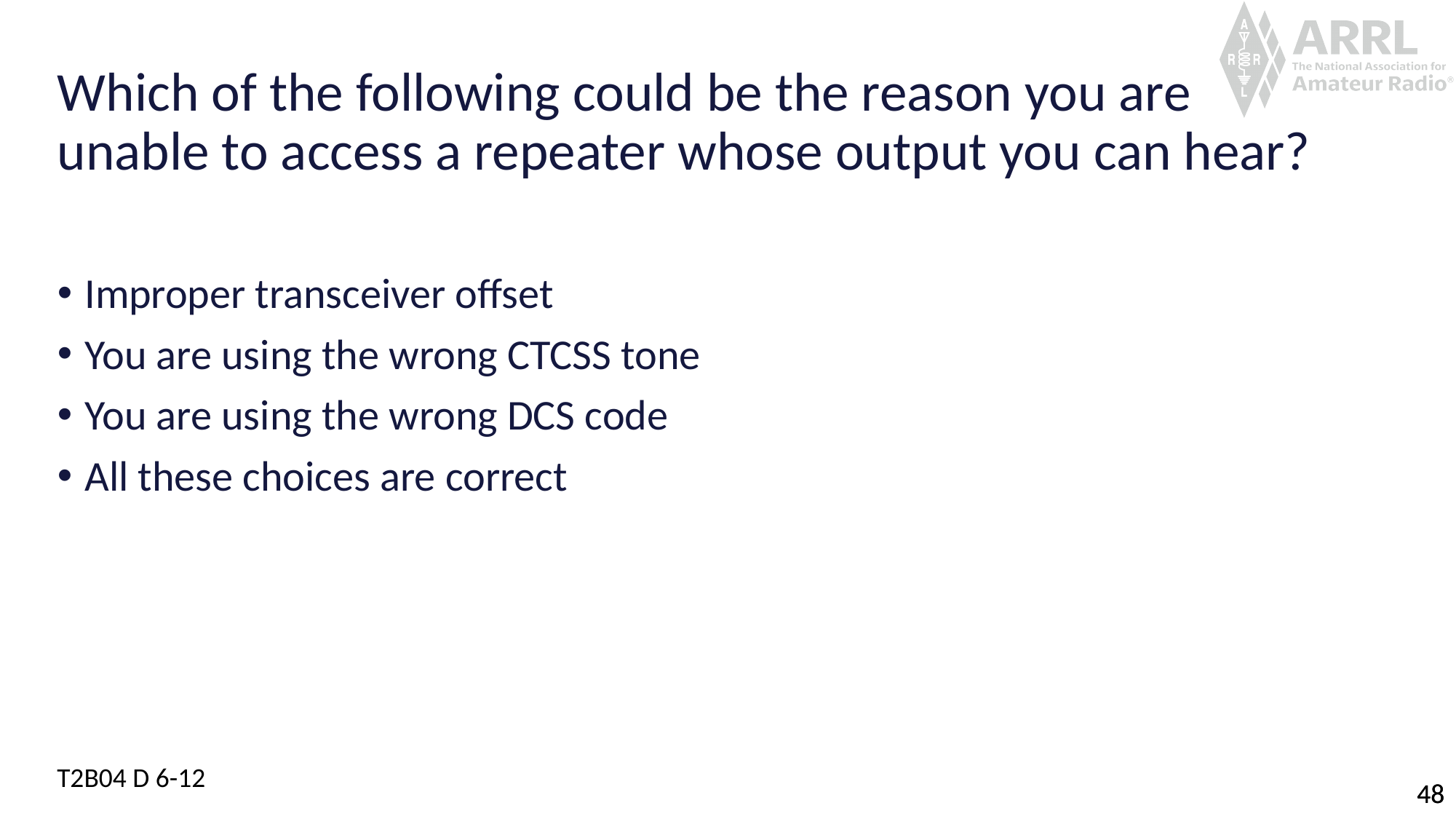

# Which of the following could be the reason you are unable to access a repeater whose output you can hear?
Improper transceiver offset
You are using the wrong CTCSS tone
You are using the wrong DCS code
All these choices are correct
T2B04 D 6-12